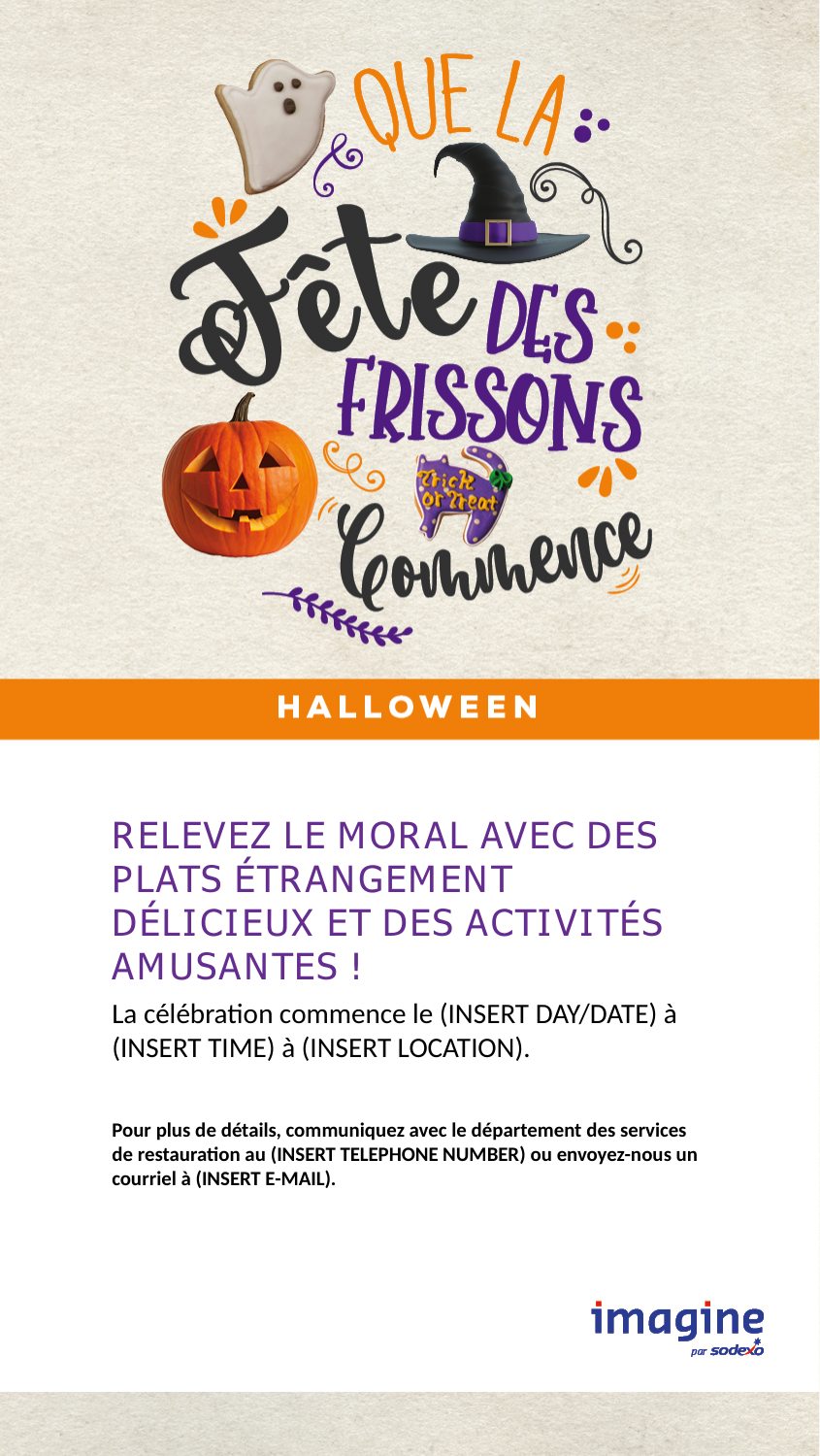

Relevez le moral avec des plats étrangement délicieux et des activités amusantes !
La célébration commence le (INSERT DAY/DATE) à (INSERT TIME) à (INSERT LOCATION).

Pour plus de détails, communiquez avec le département des services de restauration au (INSERT TELEPHONE NUMBER) ou envoyez-nous un courriel à (INSERT E-MAIL).